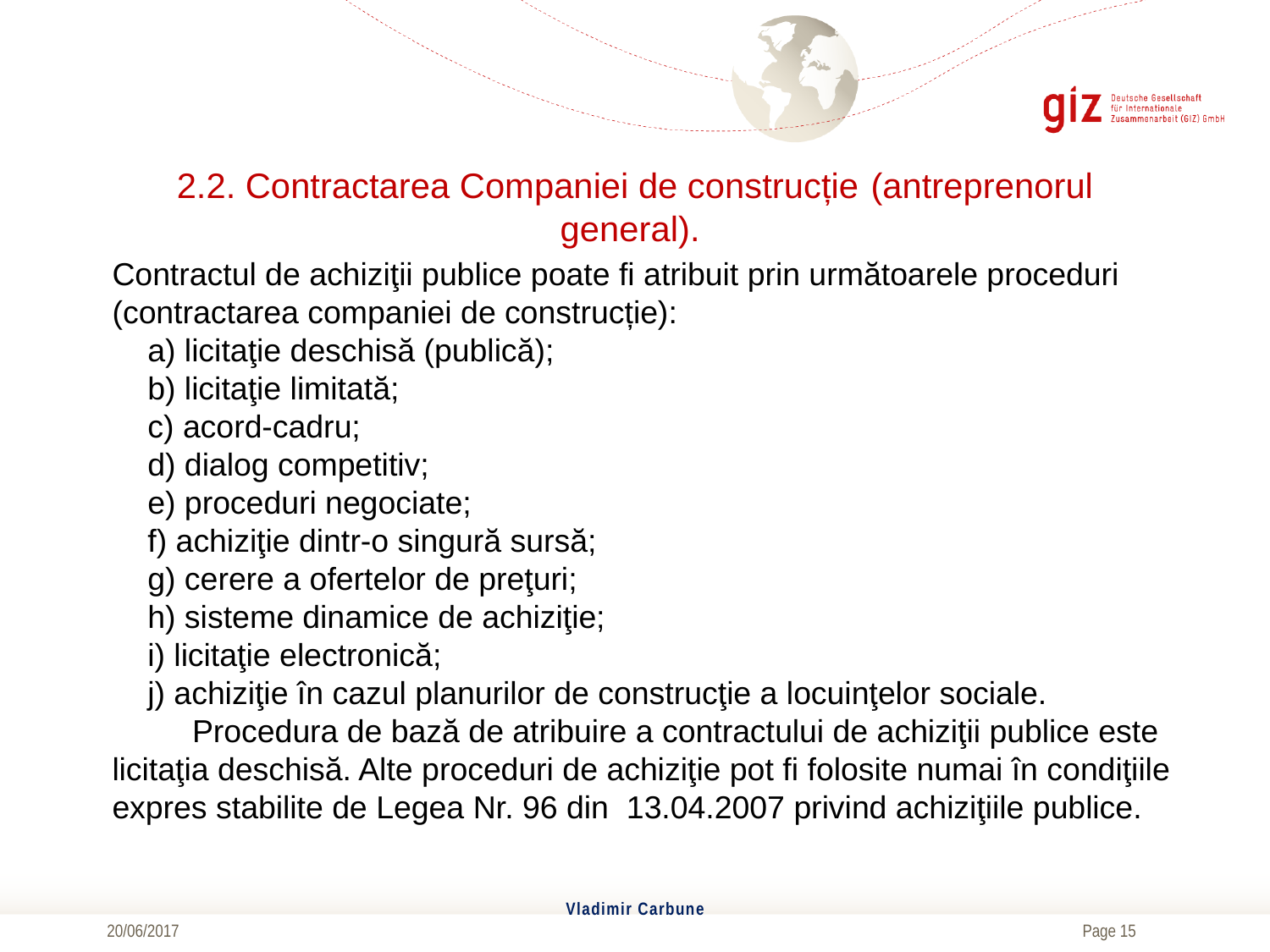

# 2.2. Contractarea Companiei de construcție (antreprenorul general).
Contractul de achiziţii publice poate fi atribuit prin următoarele proceduri  (contractarea companiei de construcție):
    a) licitaţie deschisă (publică);
    b) licitaţie limitată;
    c) acord-cadru;
    d) dialog competitiv;
    e) proceduri negociate;
    f) achiziţie dintr-o singură sursă;
    g) cerere a ofertelor de preţuri;
    h) sisteme dinamice de achiziţie;
    i) licitaţie electronică;
    j) achiziţie în cazul planurilor de construcţie a locuinţelor sociale.
         Procedura de bază de atribuire a contractului de achiziţii publice este licitaţia deschisă. Alte proceduri de achiziţie pot fi folosite numai în condiţiile expres stabilite de Legea Nr. 96 din  13.04.2007 privind achiziţiile publice.

Vladimir Carbune

20/06/2017